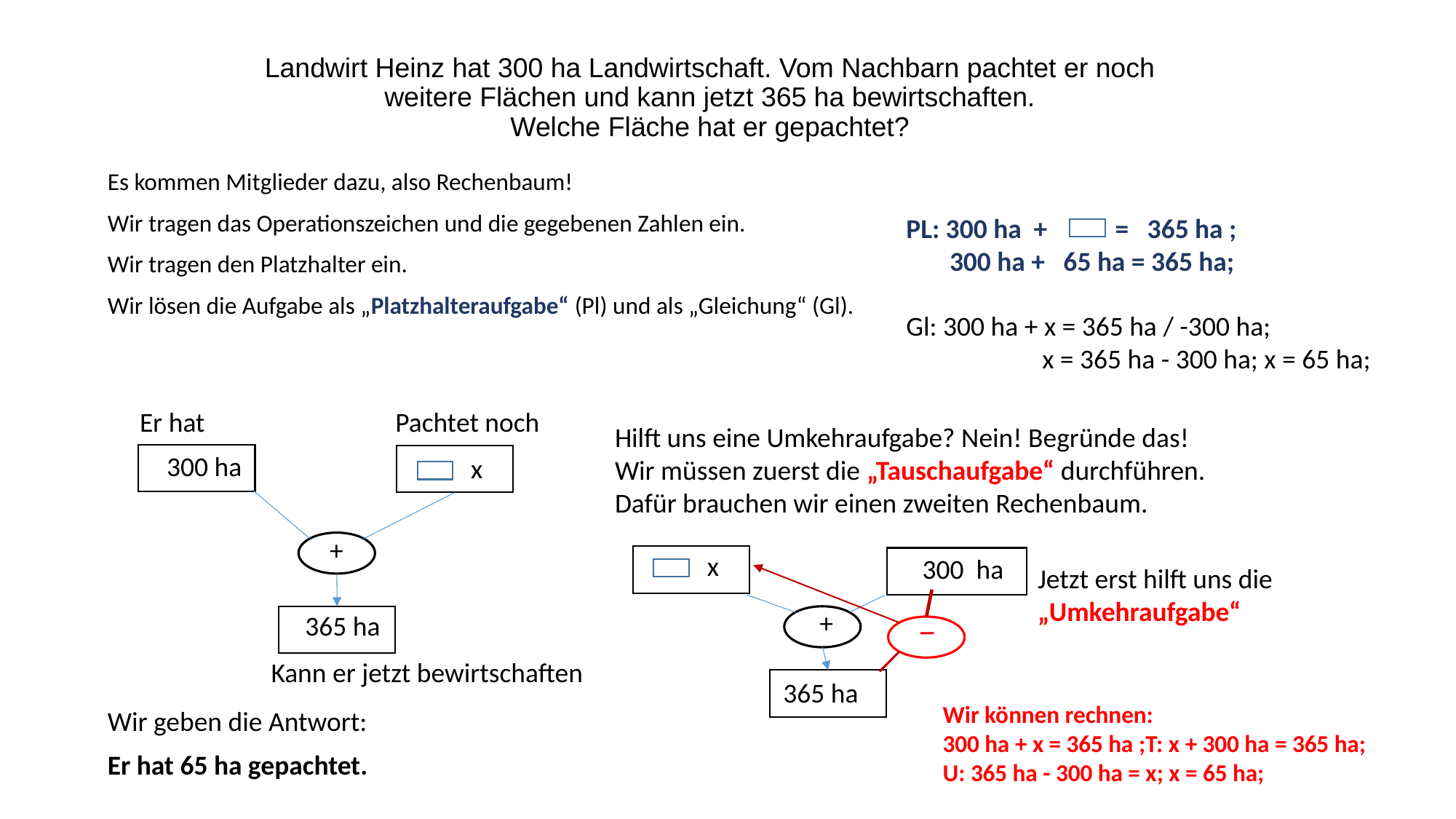

# Landwirt Heinz hat 300 ha Landwirtschaft. Vom Nachbarn pachtet er noch weitere Flächen und kann jetzt 365 ha bewirtschaften. Welche Fläche hat er gepachtet?
Es kommen Mitglieder dazu, also Rechenbaum!
Wir tragen das Operationszeichen und die gegebenen Zahlen ein.
PL: 300 ha  +           =   365 ha ;
       300 ha +   65 ha = 365 ha;

Wir tragen den Platzhalter ein.
Wir lösen die Aufgabe als „Platzhalteraufgabe“ (Pl) und als „Gleichung“ (Gl).

Gl: 300 ha + x = 365 ha / -300 ha;
                      x = 365 ha - 300 ha; x = 65 ha;

Er hat
Pachtet noch
Hilft uns eine Umkehraufgabe? Nein! Begründe das!
Wir müssen zuerst die „Tauschaufgabe“ durchführen.
Dafür brauchen wir einen zweiten Rechenbaum.

300 ha

x

+

x

300  ha

Jetzt erst hilft uns die „Umkehraufgabe“

_
+
365 ha

Kann er jetzt bewirtschaften

365 ha
Wir können rechnen:
300 ha + x = 365 ha ;T: x + 300 ha = 365 ha;
U: 365 ha - 300 ha = x; x = 65 ha;
Wir geben die Antwort:
Er hat 65 ha gepachtet.